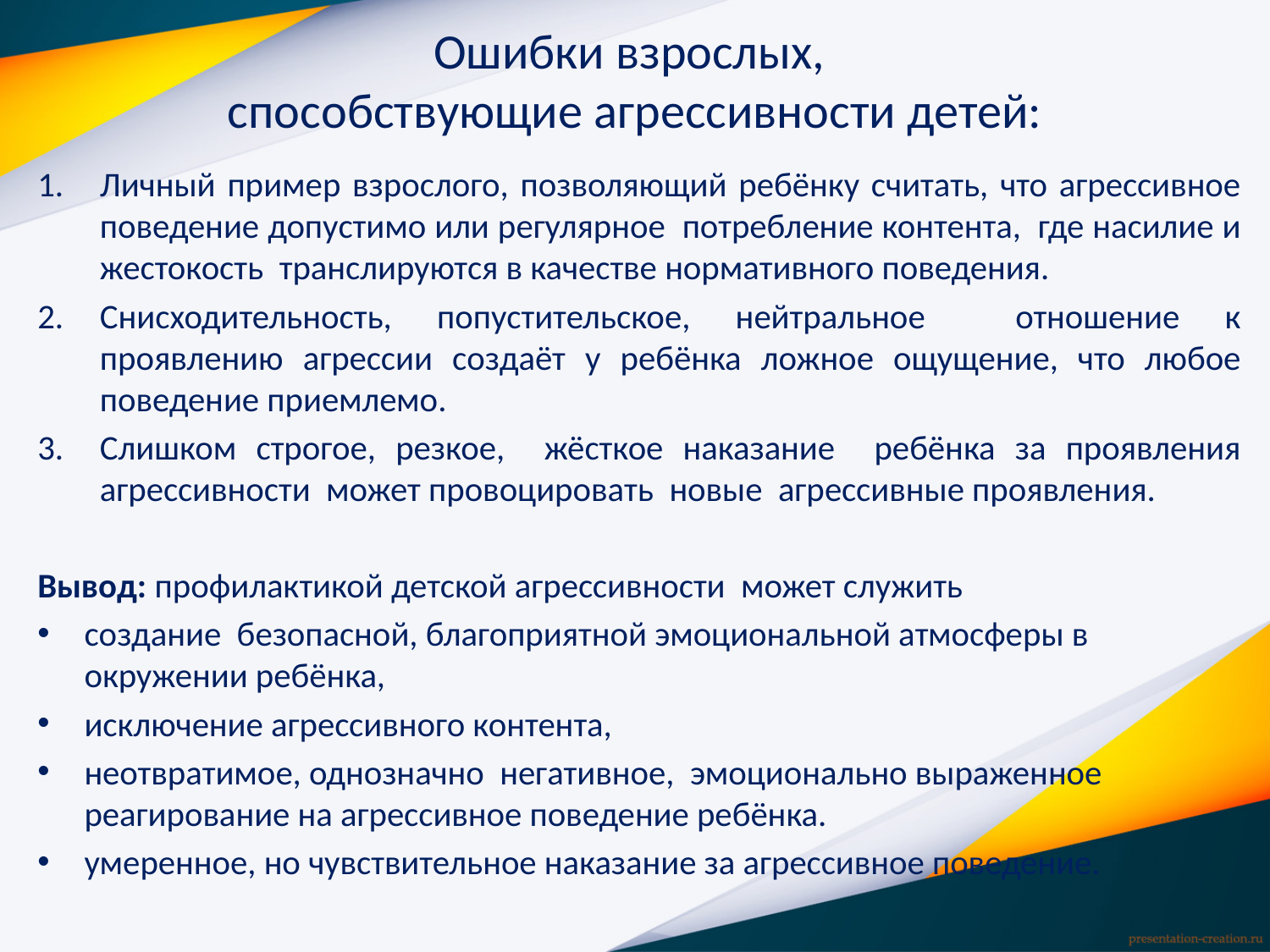

# Ошибки взрослых, способствующие агрессивности детей:
Личный пример взрослого, позволяющий ребёнку считать, что агрессивное поведение допустимо или регулярное  потребление контента,  где насилие и жестокость  транслируются в качестве нормативного поведения.
Снисходительность, попустительское, нейтральное  отношение к проявлению агрессии создаёт у ребёнка ложное ощущение, что любое поведение приемлемо.
Слишком строгое, резкое,  жёсткое наказание  ребёнка за проявления агрессивности  может провоцировать  новые  агрессивные проявления.

Вывод: профилактикой детской агрессивности  может служить
создание  безопасной, благоприятной эмоциональной атмосферы в окружении ребёнка,
исключение агрессивного контента,
неотвратимое, однозначно  негативное,  эмоционально выраженное реагирование на агрессивное поведение ребёнка.
умеренное, но чувствительное наказание за агрессивное поведение.